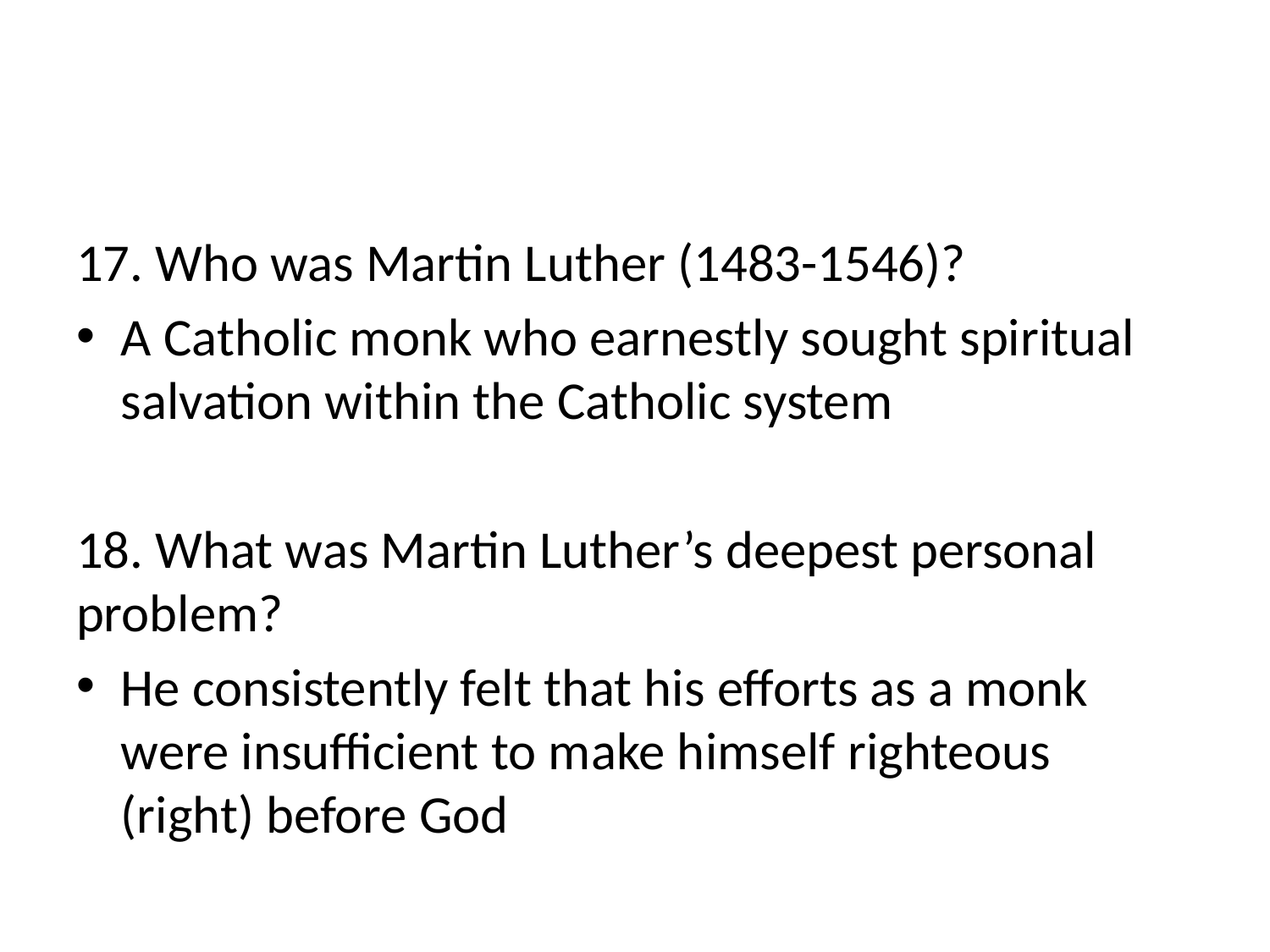

#
17. Who was Martin Luther (1483-1546)?
A Catholic monk who earnestly sought spiritual salvation within the Catholic system

18. What was Martin Luther’s deepest personal problem?
He consistently felt that his efforts as a monk were insufficient to make himself righteous (right) before God